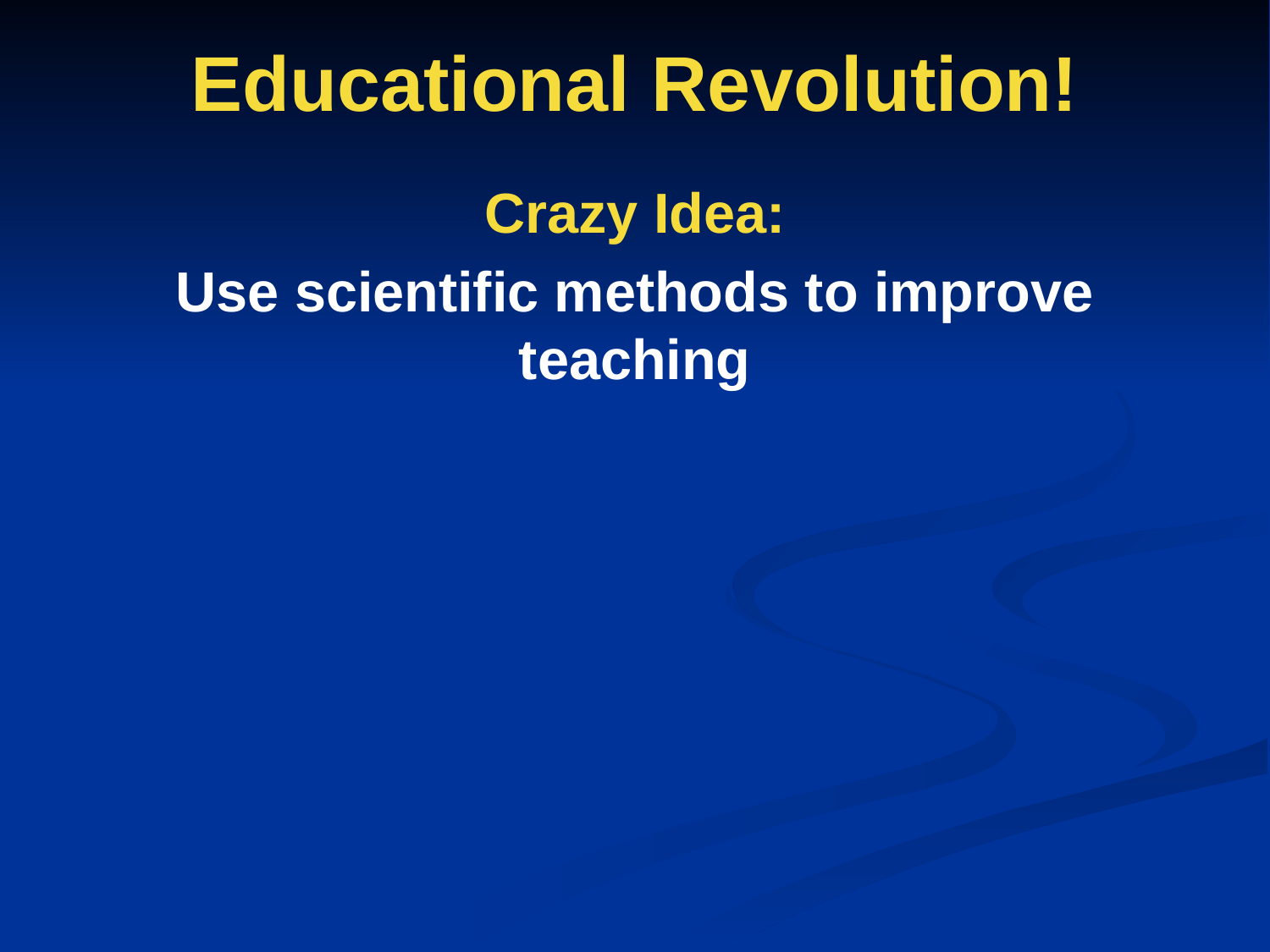

# Educational Revolution!
Crazy Idea:
Use scientific methods to improve teaching